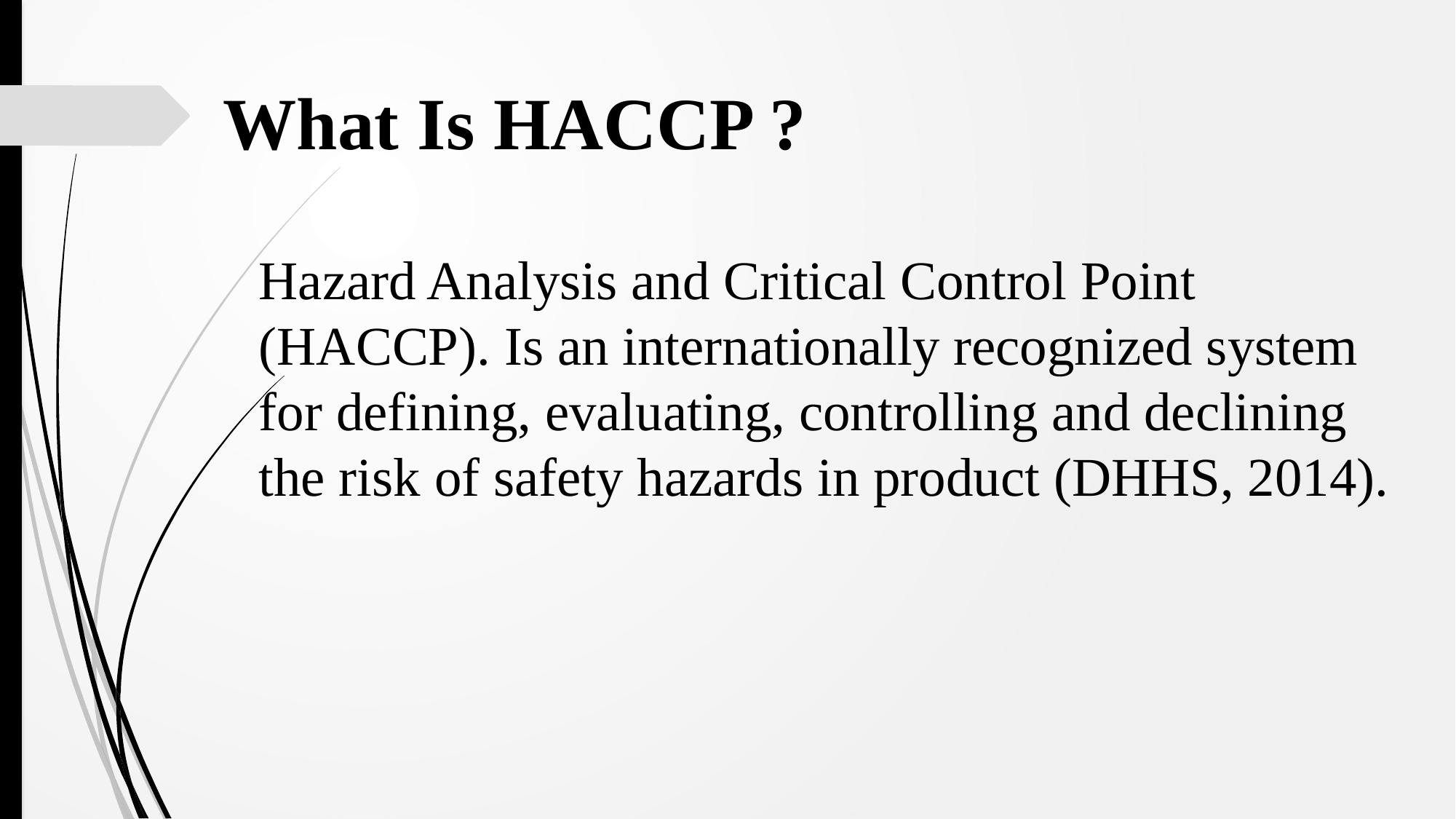

# What Is HACCP ?

Hazard Analysis and Critical Control Point (HACCP). Is an internationally recognized system for defining, evaluating, controlling and declining the risk of safety hazards in product (DHHS, 2014).